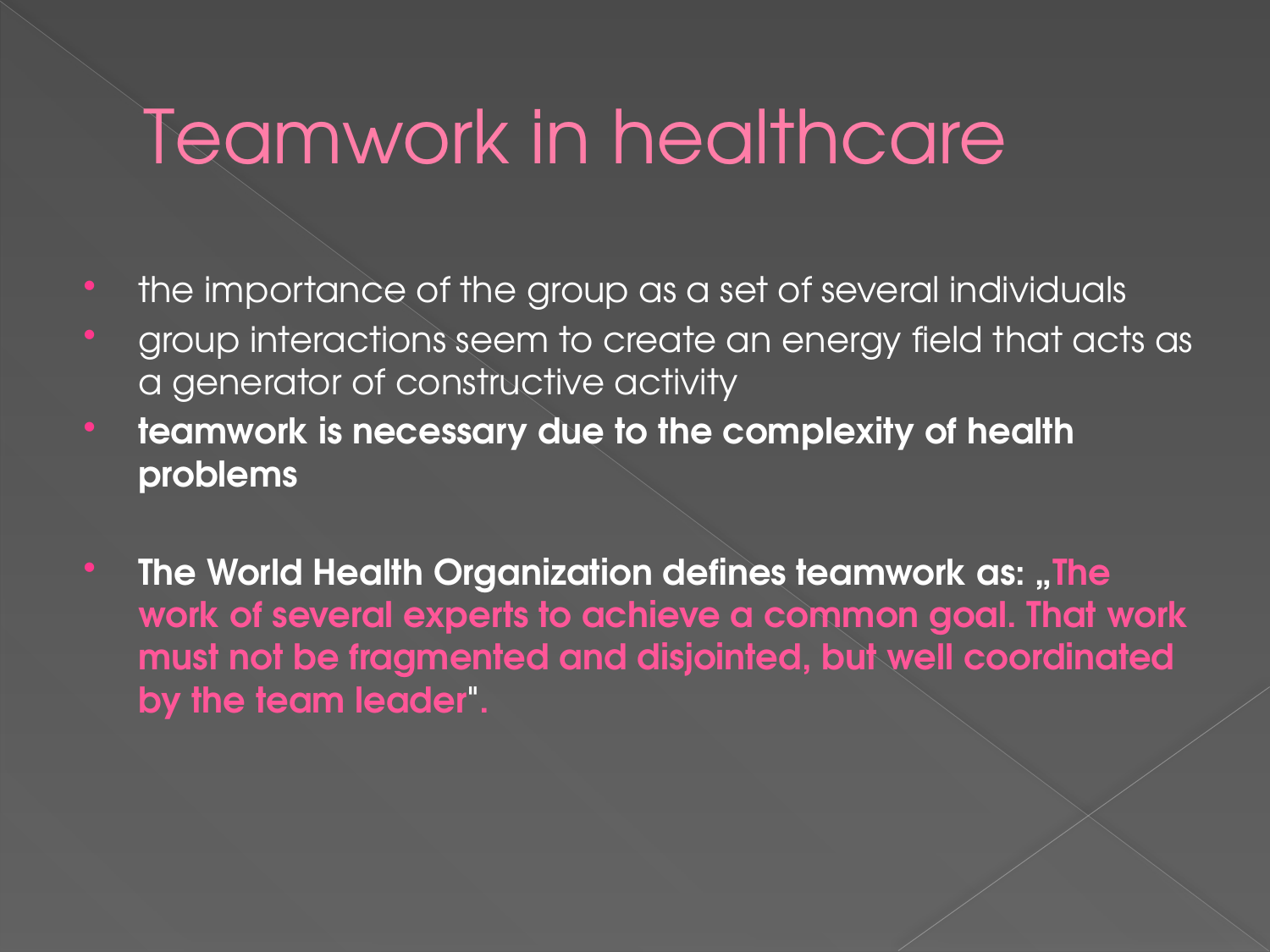

# Teamwork in healthcare
the importance of the group as a set of several individuals
group interactions seem to create an energy field that acts as a generator of constructive activity
teamwork is necessary due to the complexity of health problems

The World Health Organization defines teamwork as: „The work of several experts to achieve a common goal. That work must not be fragmented and disjointed, but well coordinated by the team leader".